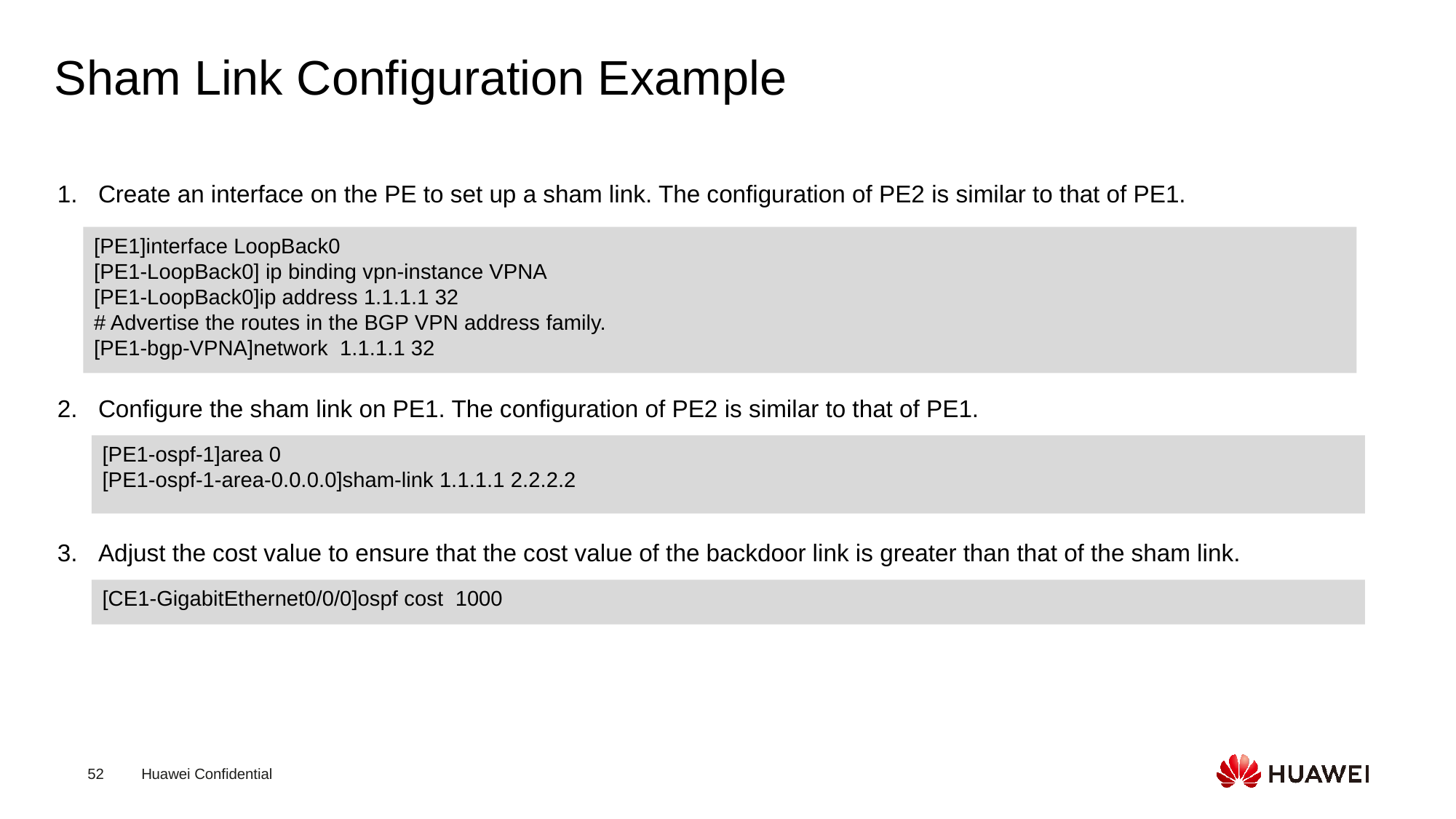

# Sham Link Configuration Example
Create an interface on the PE to set up a sham link. The configuration of PE2 is similar to that of PE1.
[PE1]interface LoopBack0
[PE1-LoopBack0] ip binding vpn-instance VPNA
[PE1-LoopBack0]ip address 1.1.1.1 32
# Advertise the routes in the BGP VPN address family.
[PE1-bgp-VPNA]network  1.1.1.1 32
Configure the sham link on PE1. The configuration of PE2 is similar to that of PE1.
[PE1-ospf-1]area 0
[PE1-ospf-1-area-0.0.0.0]sham-link 1.1.1.1 2.2.2.2
Adjust the cost value to ensure that the cost value of the backdoor link is greater than that of the sham link.
[CE1-GigabitEthernet0/0/0]ospf cost  1000